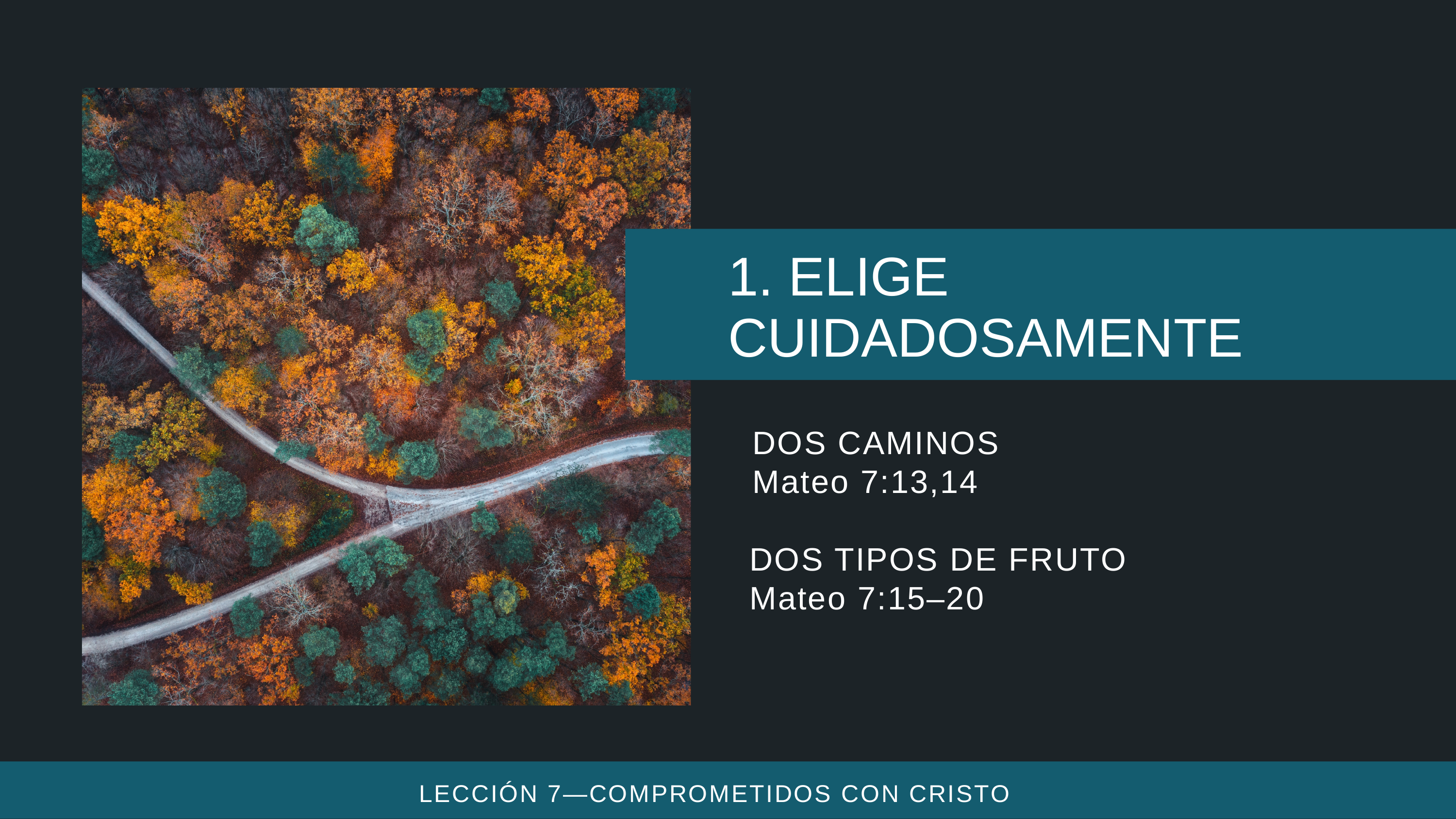

DOS CAMINOS
Mateo 7:13,14
DOS TIPOS DE FRUTO
Mateo 7:15–20